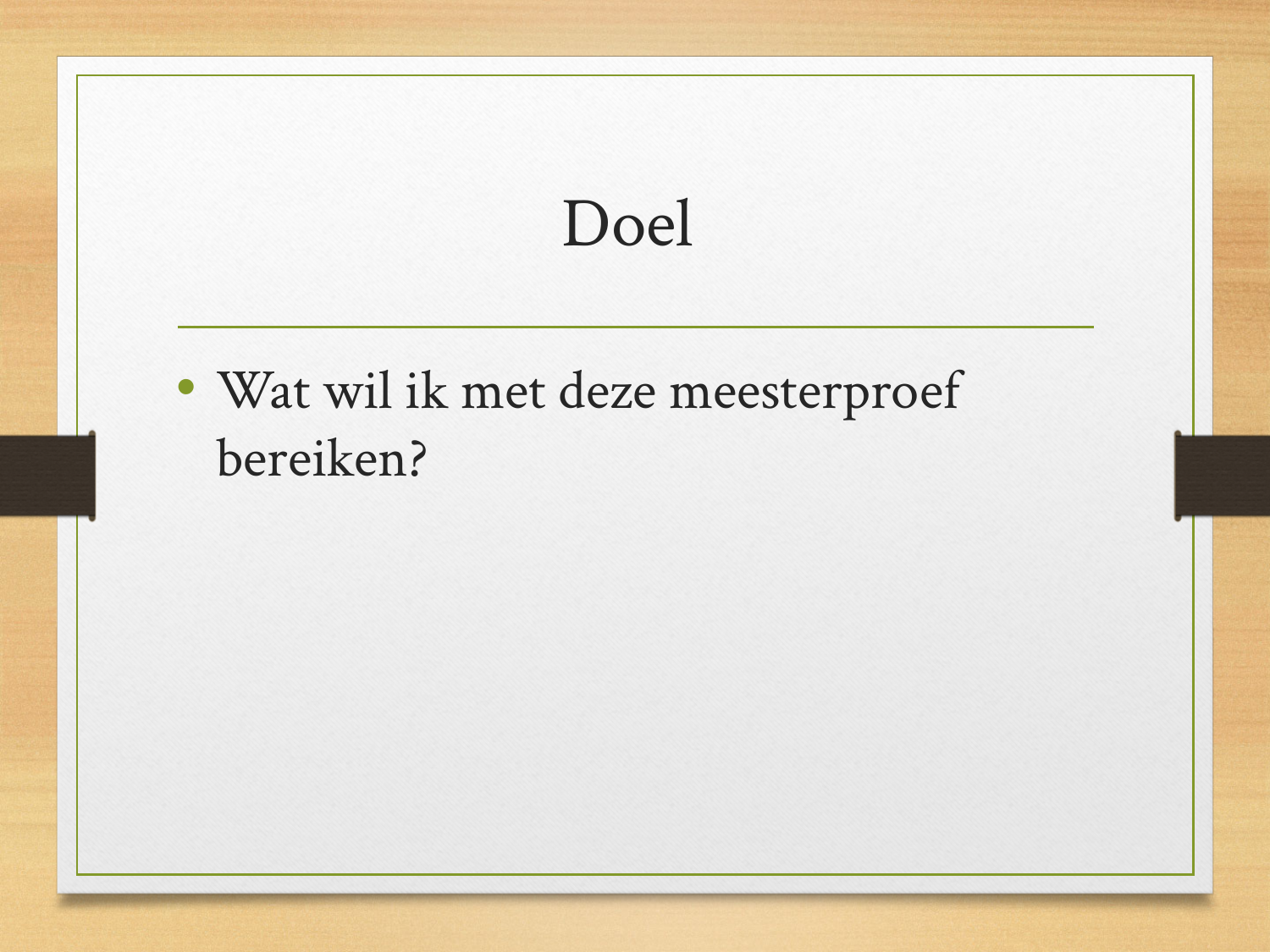

# Doel
Wat wil ik met deze meesterproef bereiken?